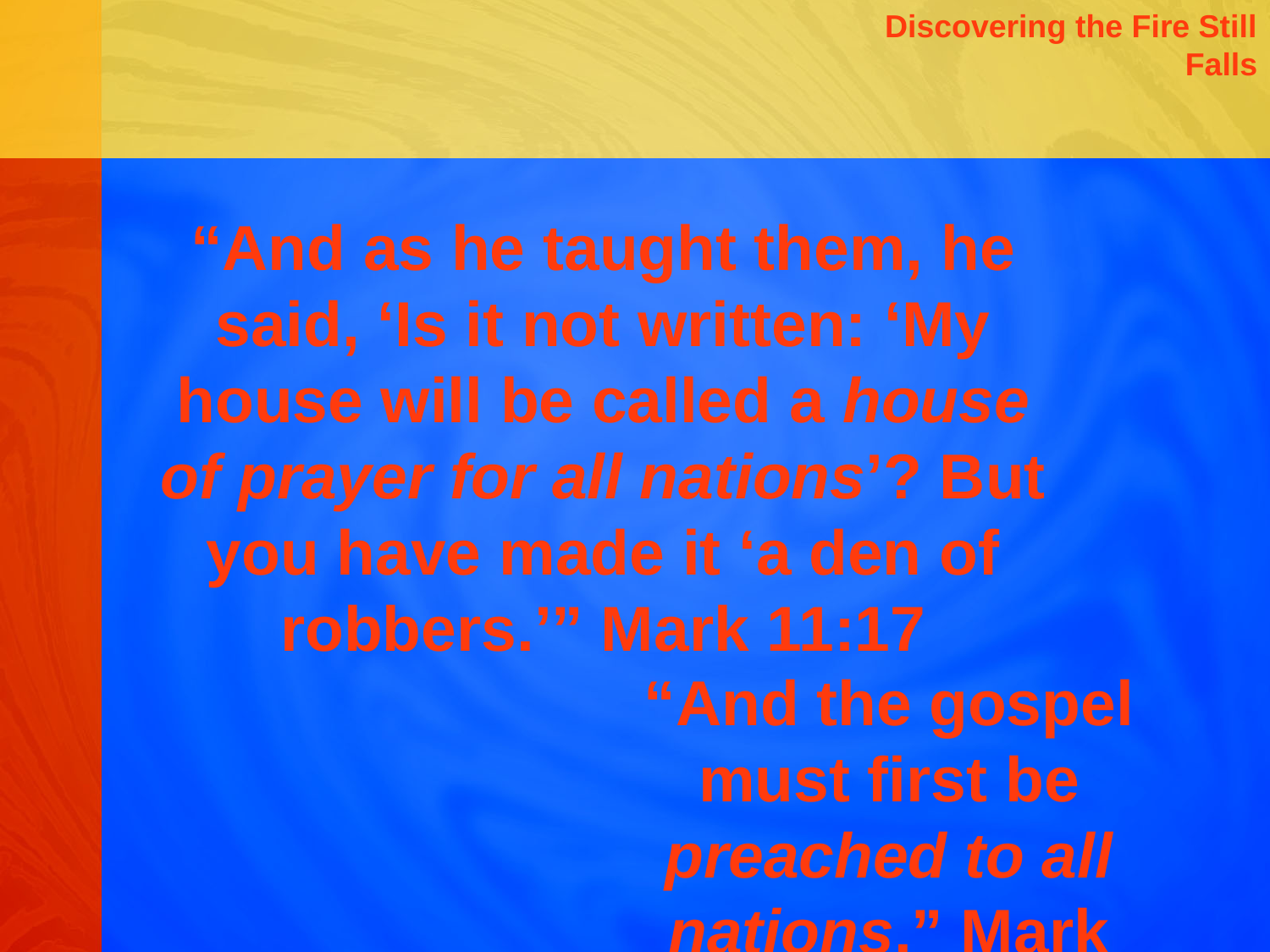

Discovering the Fire Still Falls
“And as he taught them, he said, ‘Is it not written: ‘My house will be called a house of prayer for all nations’? But you have made it ‘a den of robbers.’” Mark 11:17
“And the gospel must first be preached to all nations.” Mark 13:10